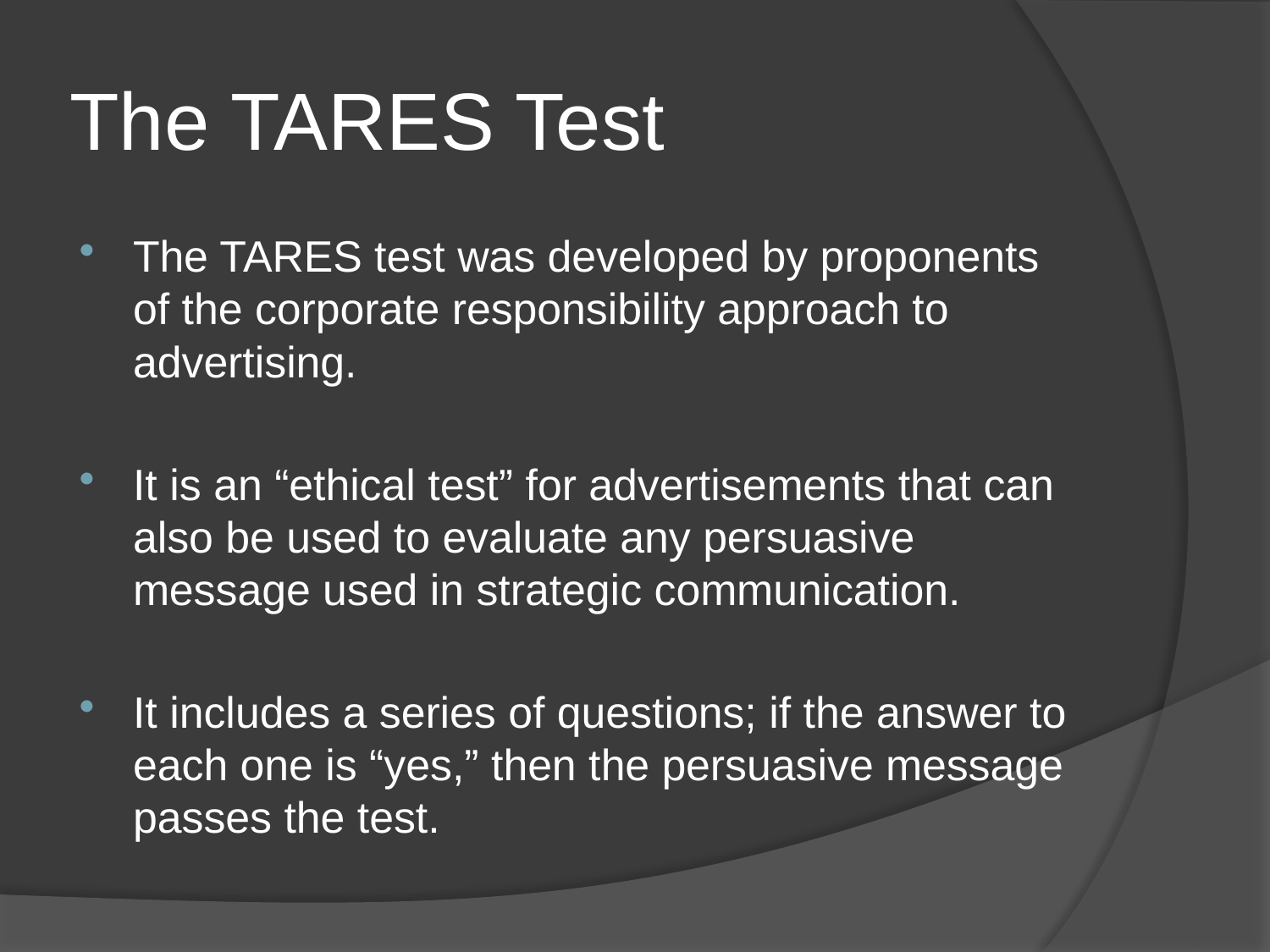

# The TARES Test
The TARES test was developed by proponents of the corporate responsibility approach to advertising.

It is an “ethical test” for advertisements that can also be used to evaluate any persuasive message used in strategic communication.

It includes a series of questions; if the answer to each one is “yes,” then the persuasive message passes the test.